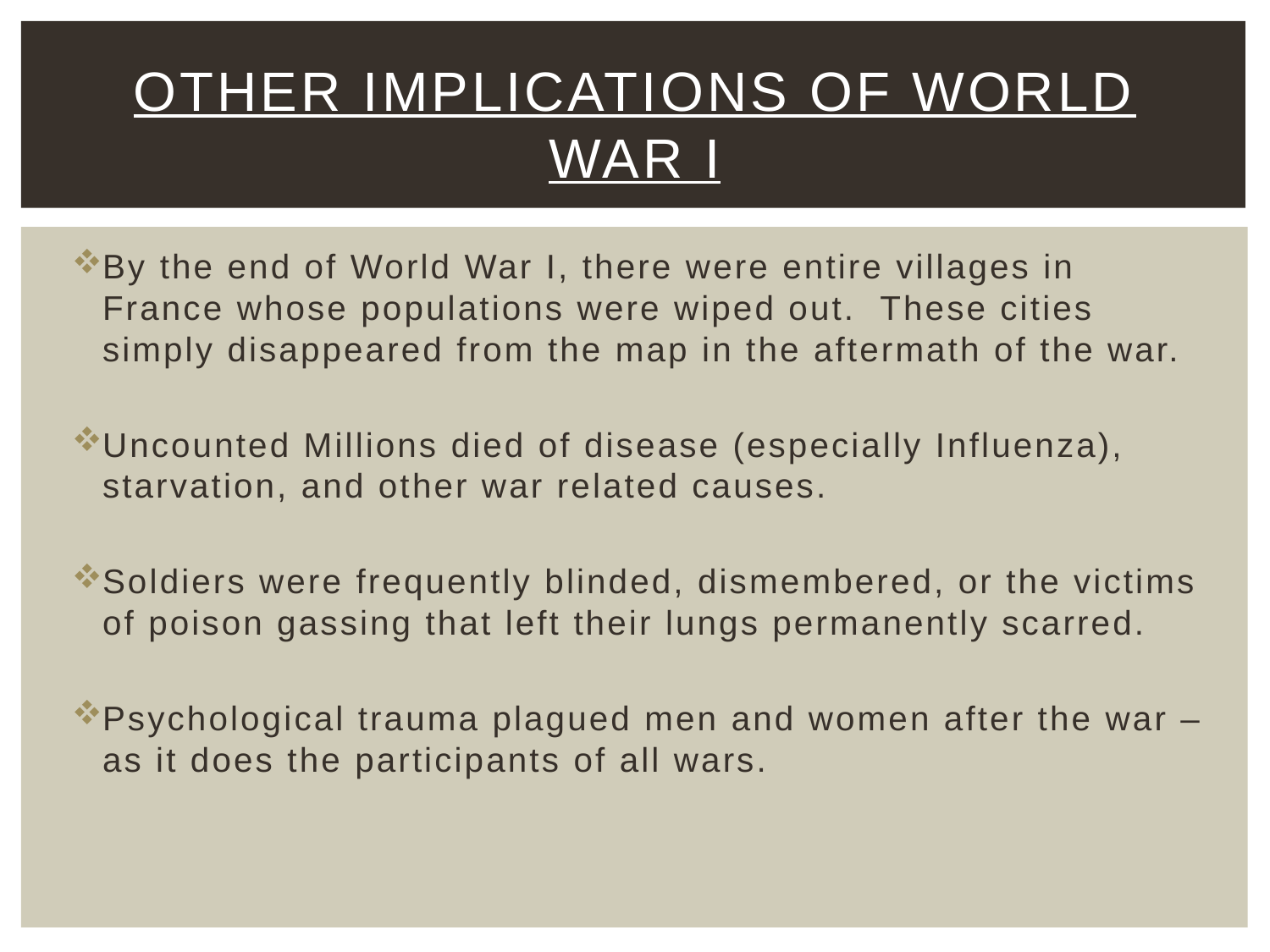

# Other Implications of World War I
By the end of World War I, there were entire villages in France whose populations were wiped out.  These cities simply disappeared from the map in the aftermath of the war.

Uncounted Millions died of disease (especially Influenza), starvation, and other war related causes.

Soldiers were frequently blinded, dismembered, or the victims of poison gassing that left their lungs permanently scarred.

Psychological trauma plagued men and women after the war – as it does the participants of all wars.